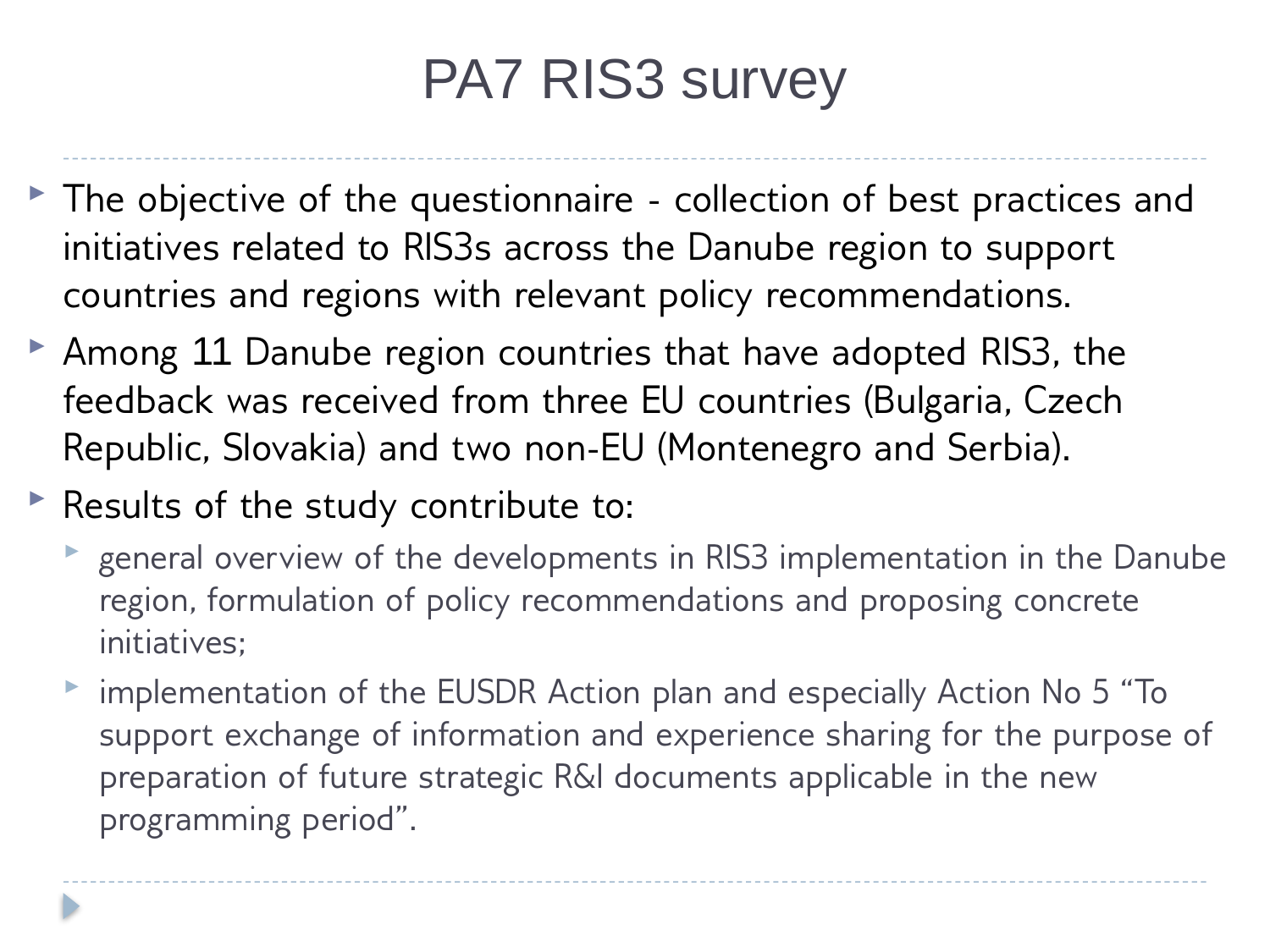

# PA7 RIS3 survey
The objective of the questionnaire - collection of best practices and initiatives related to RIS3s across the Danube region to support countries and regions with relevant policy recommendations.
Among 11 Danube region countries that have adopted RIS3, the feedback was received from three EU countries (Bulgaria, Czech Republic, Slovakia) and two non-EU (Montenegro and Serbia).
Results of the study contribute to:
general overview of the developments in RIS3 implementation in the Danube region, formulation of policy recommendations and proposing concrete initiatives;
implementation of the EUSDR Action plan and especially Action No 5 “To support exchange of information and experience sharing for the purpose of preparation of future strategic R&I documents applicable in the new programming period”.